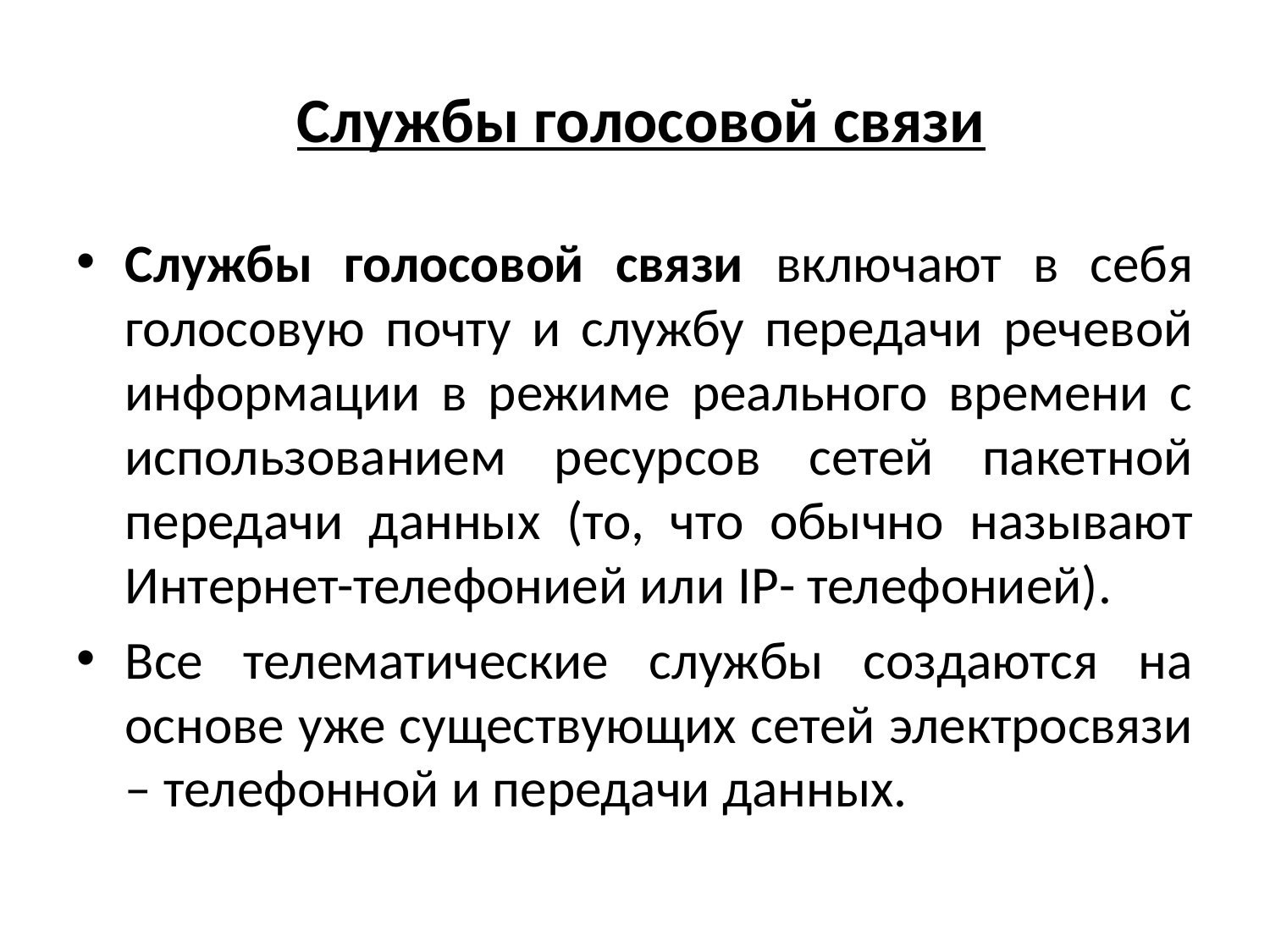

# Службы голосовой связи
Службы голосовой связи включают в себя голосовую почту и службу передачи речевой информации в режиме реального времени с использованием ресурсов сетей пакетной передачи данных (то, что обычно называют Интернет-телефонией или IP- телефонией).
Все телематические службы создаются на основе уже существующих сетей электросвязи – телефонной и передачи данных.